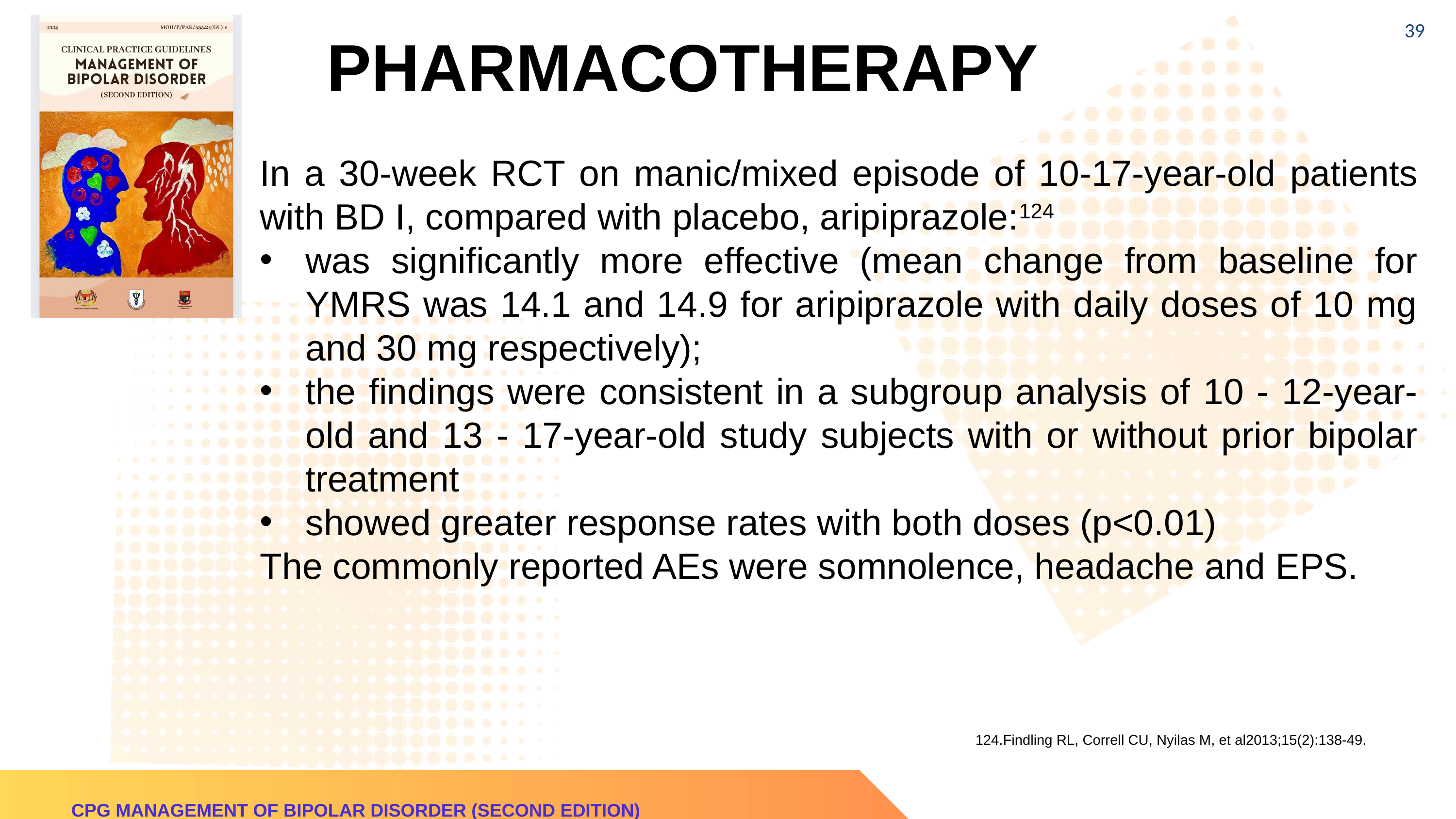

39
PHARMACOTHERAPY

In a 30-week RCT on manic/mixed episode of 10-17-year-old patients with BD I, compared with placebo, aripiprazole:124
was significantly more effective (mean change from baseline for YMRS was 14.1 and 14.9 for aripiprazole with daily doses of 10 mg and 30 mg respectively);
the findings were consistent in a subgroup analysis of 10 - 12-year-old and 13 - 17-year-old study subjects with or without prior bipolar treatment
showed greater response rates with both doses (p<0.01)
The commonly reported AEs were somnolence, headache and EPS.

124.Findling RL, Correll CU, Nyilas M, et al2013;15(2):138-49.

CPG MANAGEMENT OF BIPOLAR DISORDER (SECOND EDITION)